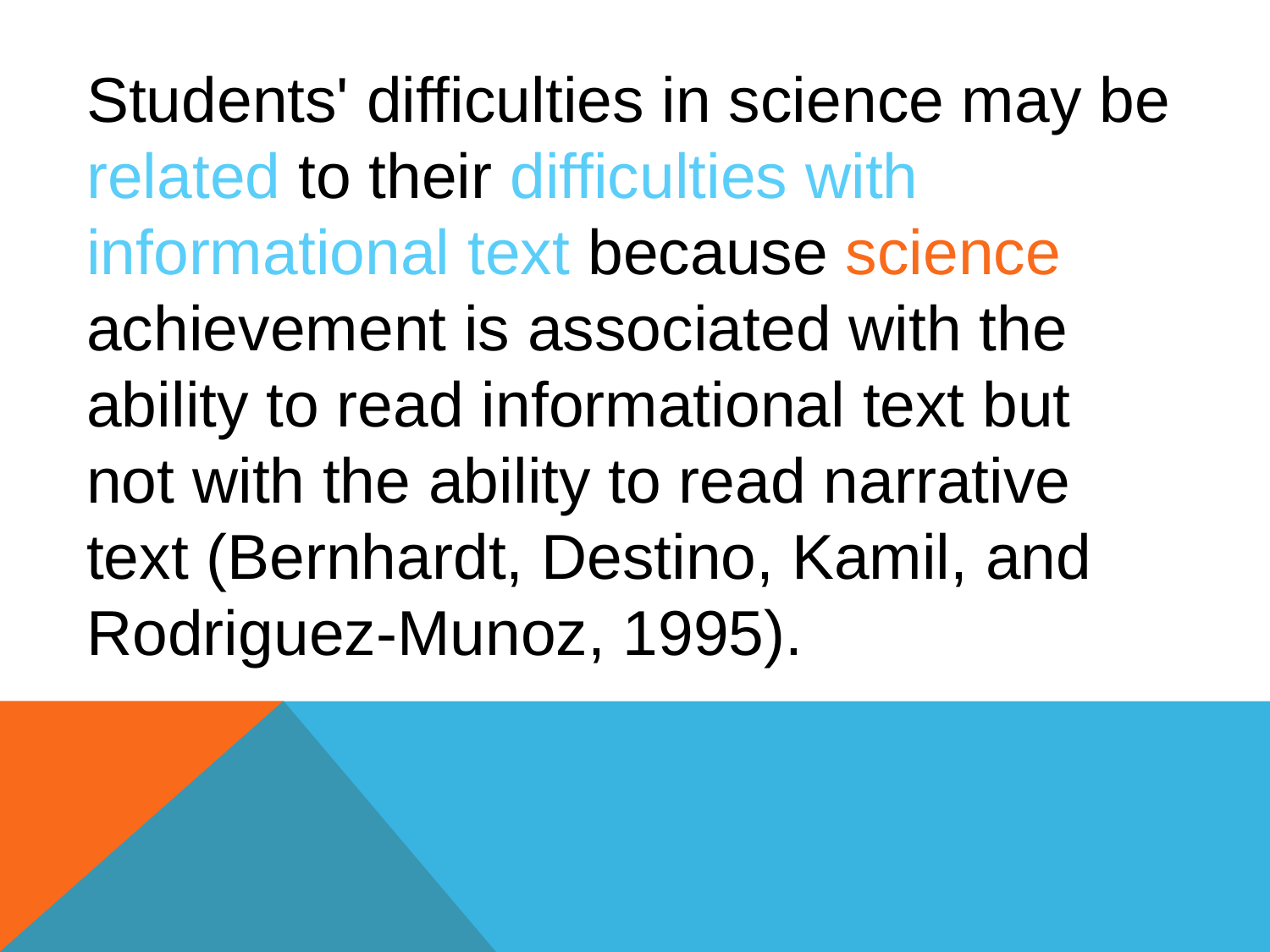

Students' difficulties in science may be related to their difficulties with informational text because science achievement is associated with the ability to read informational text but not with the ability to read narrative text (Bernhardt, Destino, Kamil, and Rodriguez-Munoz, 1995).